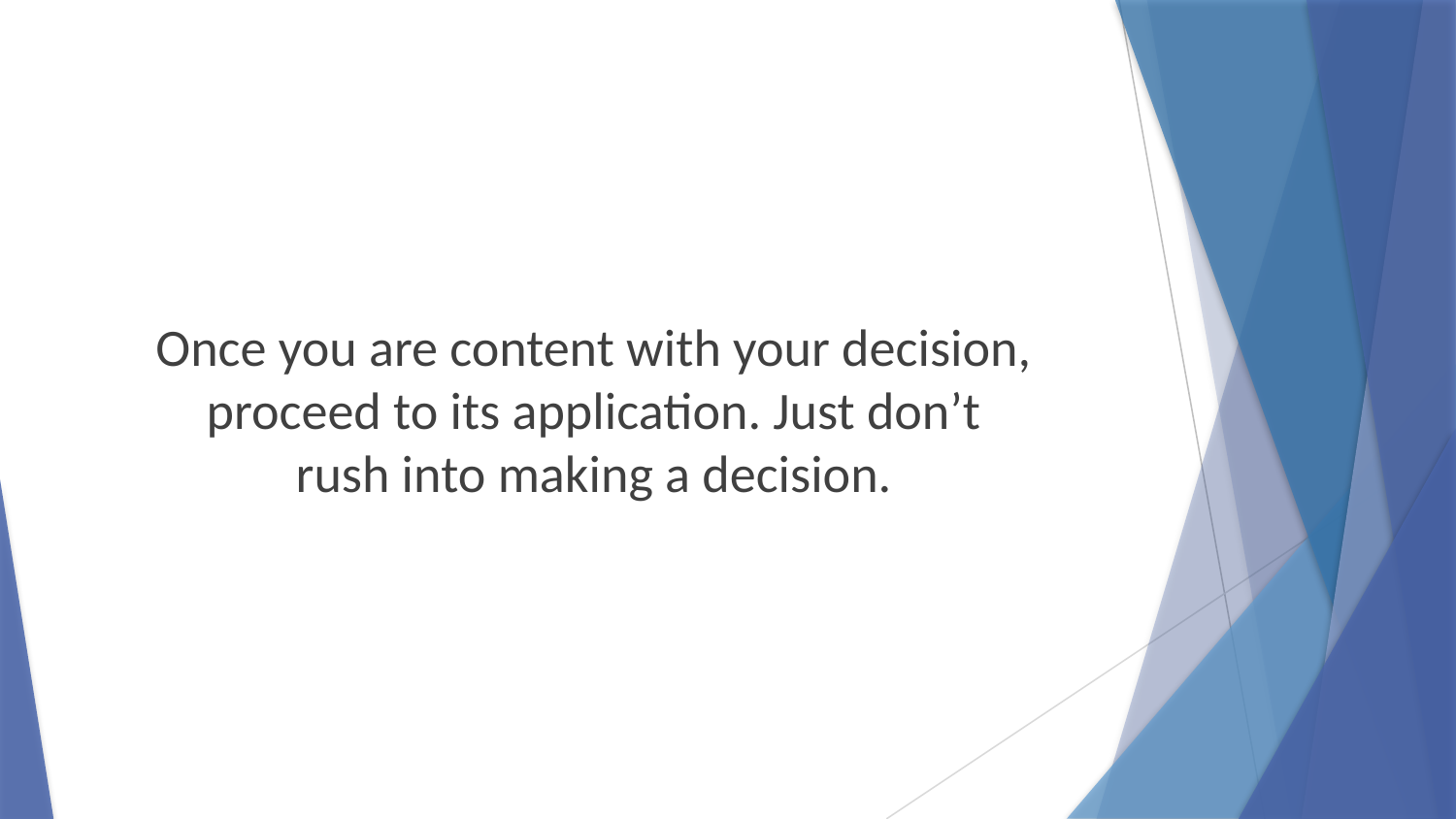

Once you are content with your decision,
proceed to its application. Just don’t
rush into making a decision.